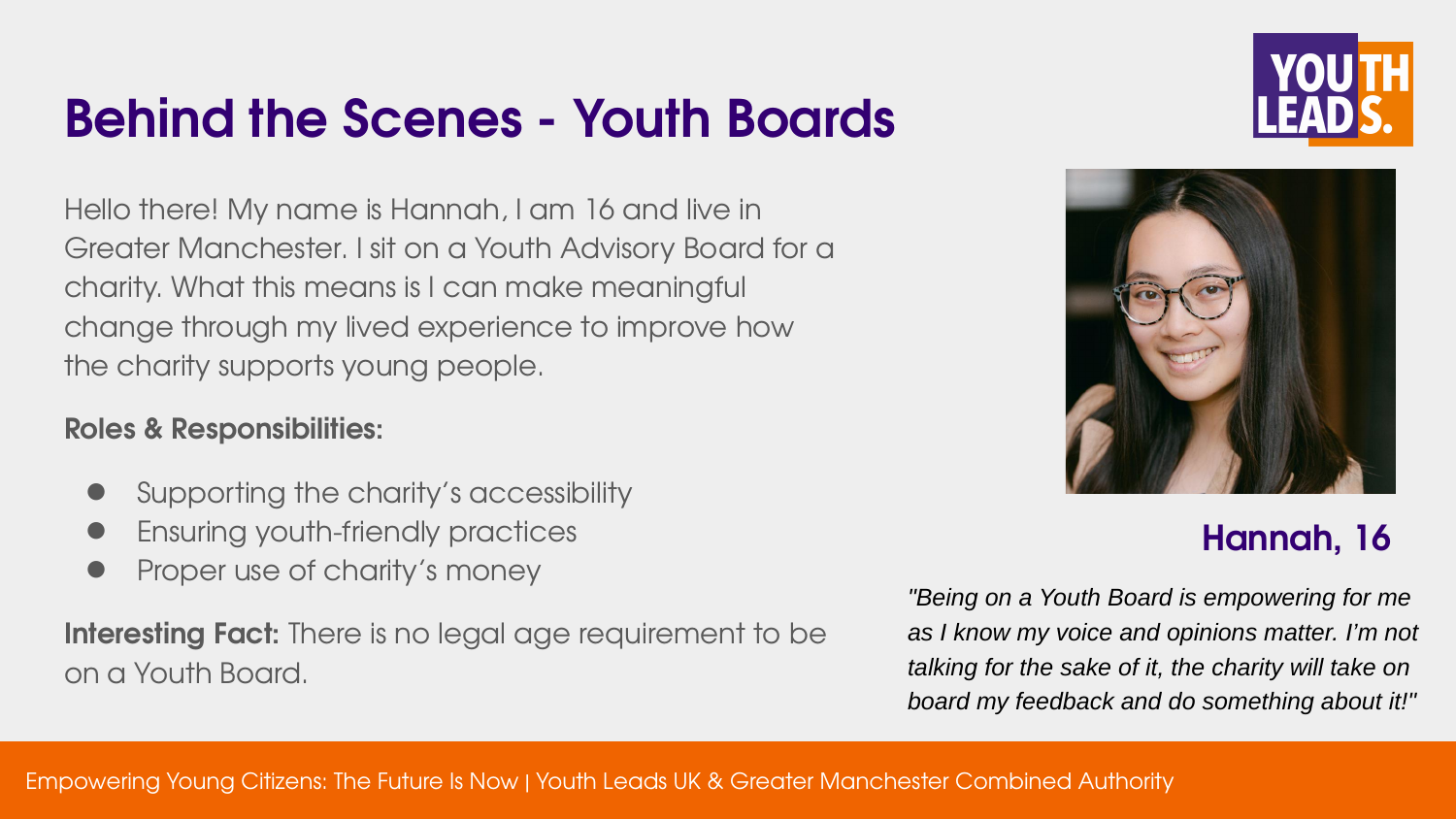

# Behind the Scenes - Youth Boards

Hello there! My name is Hannah, I am 16 and live in Greater Manchester. I sit on a Youth Advisory Board for a charity. What this means is I can make meaningful change through my lived experience to improve how the charity supports young people.
Roles & Responsibilities:
Supporting the charity’s accessibility
Ensuring youth-friendly practices
Proper use of charity’s money
Interesting Fact: There is no legal age requirement to be on a Youth Board.
Hannah, 16
"Being on a Youth Board is empowering for me as I know my voice and opinions matter. I’m not talking for the sake of it, the charity will take on board my feedback and do something about it!"